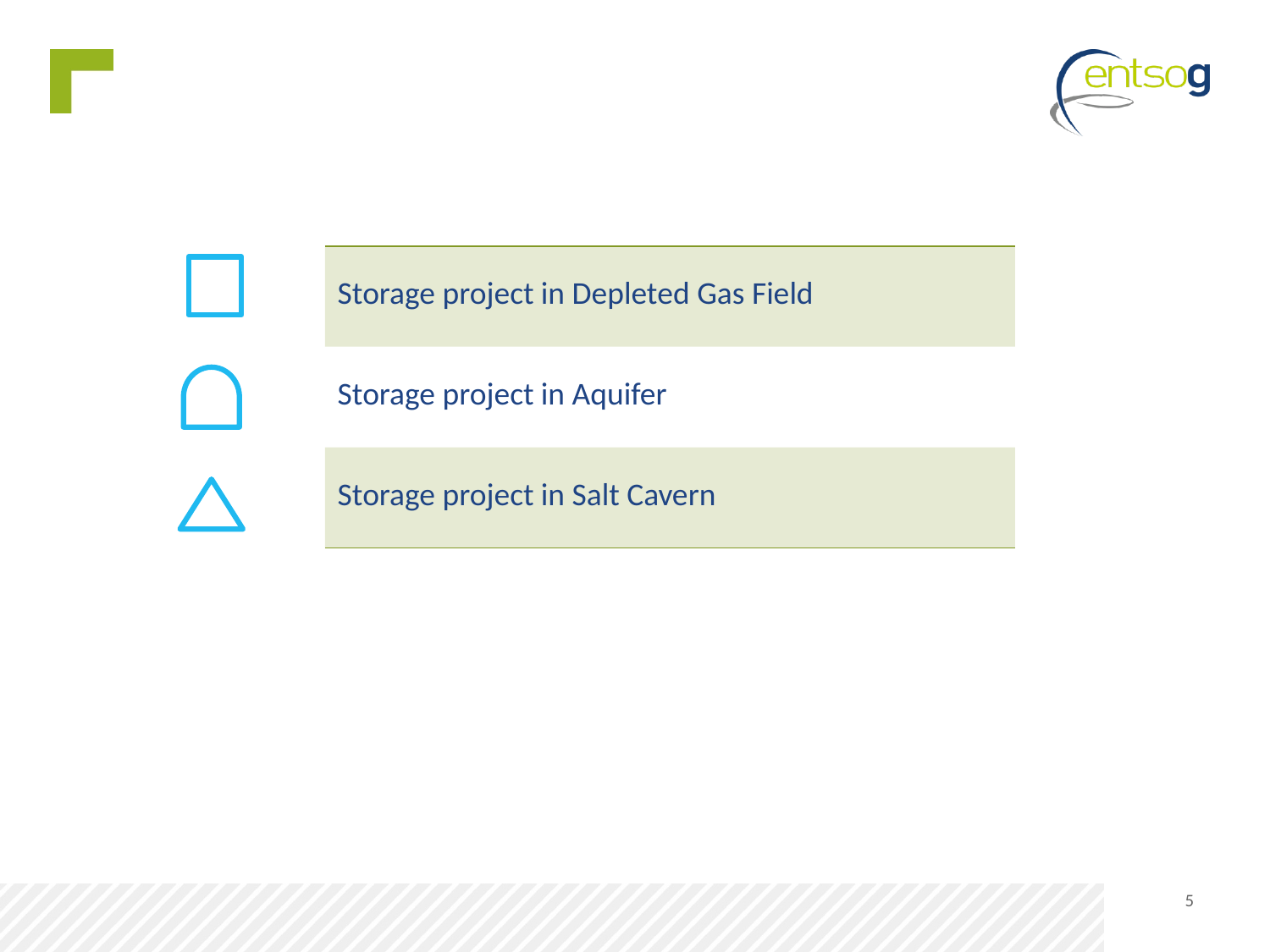

| Storage project in Depleted Gas Field |
| --- |
| Storage project in Aquifer |
| Storage project in Salt Cavern |

5